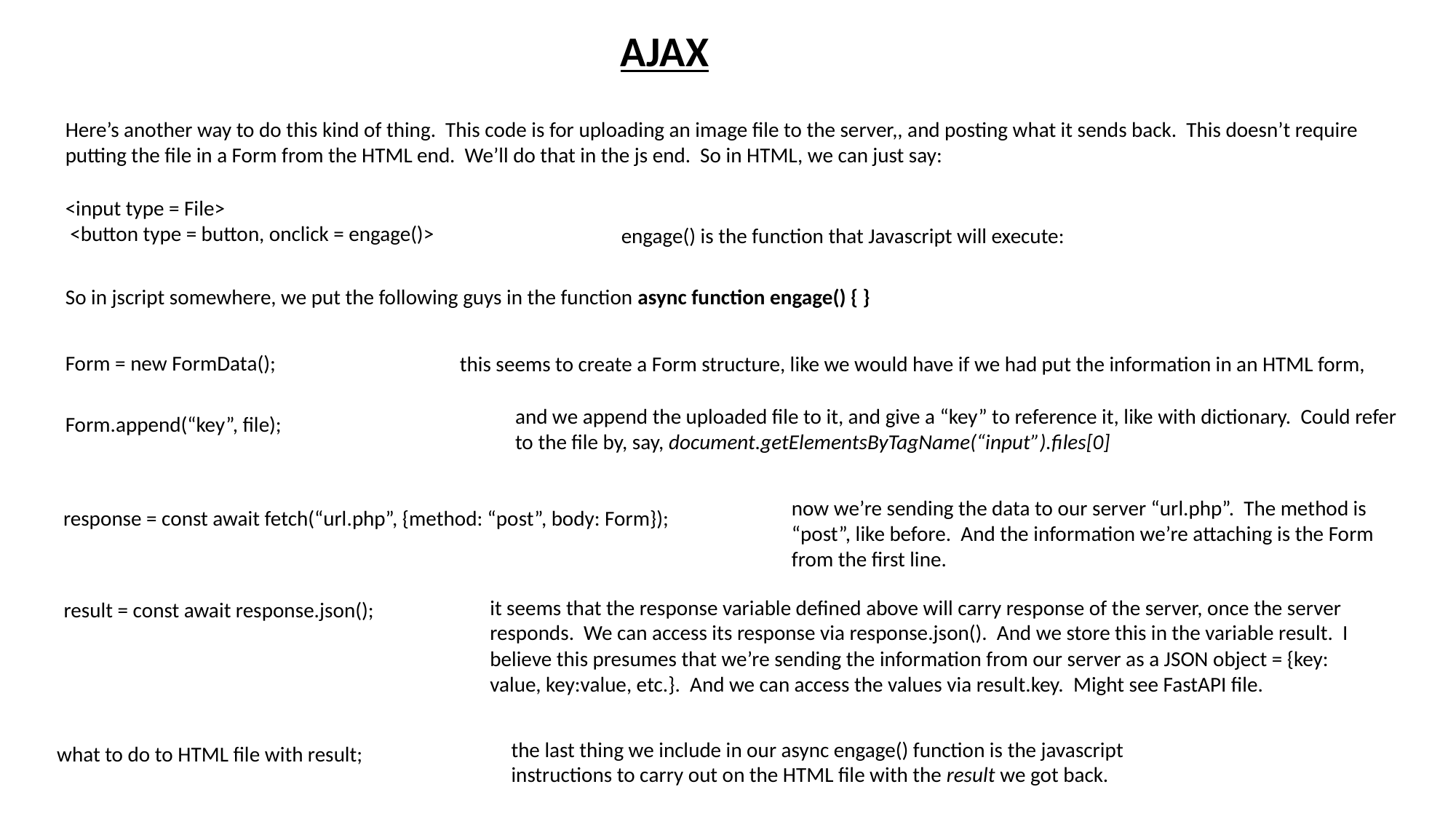

AJAX
Here’s another way to do this kind of thing.  This code is for uploading an image file to the server,, and posting what it sends back.  This doesn’t require putting the file in a Form from the HTML end.  We’ll do that in the js end.  So in HTML, we can just say:
<input type = File>
 <button type = button, onclick = engage()>
 engage() is the function that Javascript will execute:
So in jscript somewhere, we put the following guys in the function async function engage() { }
Form = new FormData();
 this seems to create a Form structure, like we would have if we had put the information in an HTML form,
and we append the uploaded file to it, and give a “key” to reference it, like with dictionary.  Could refer to the file by, say, document.getElementsByTagName(“input”).files[0]
Form.append(“key”, file);
now we’re sending the data to our server “url.php”.  The method is “post”, like before.  And the information we’re attaching is the Form from the first line.
response = const await fetch(“url.php”, {method: “post”, body: Form});
it seems that the response variable defined above will carry response of the server, once the server responds.  We can access its response via response.json().  And we store this in the variable result.  I believe this presumes that we’re sending the information from our server as a JSON object = {key: value, key:value, etc.}.  And we can access the values via result.key.  Might see FastAPI file.
result = const await response.json();
the last thing we include in our async engage() function is the javascript instructions to carry out on the HTML file with the result we got back.
what to do to HTML file with result;